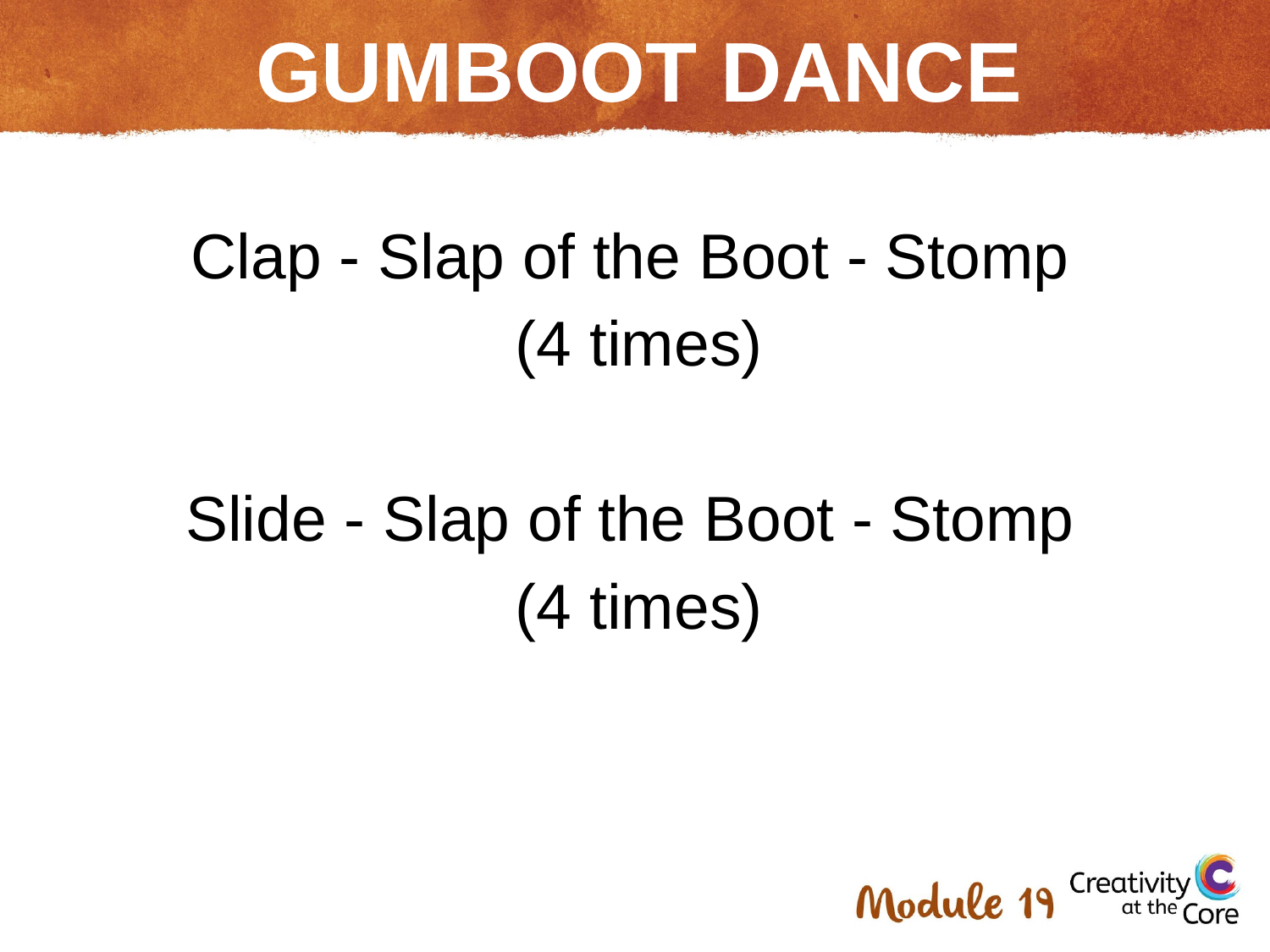

# GUMBOOT DANCE
Clap - Slap of the Boot - Stomp
(4 times)

Slide - Slap of the Boot - Stomp
(4 times)